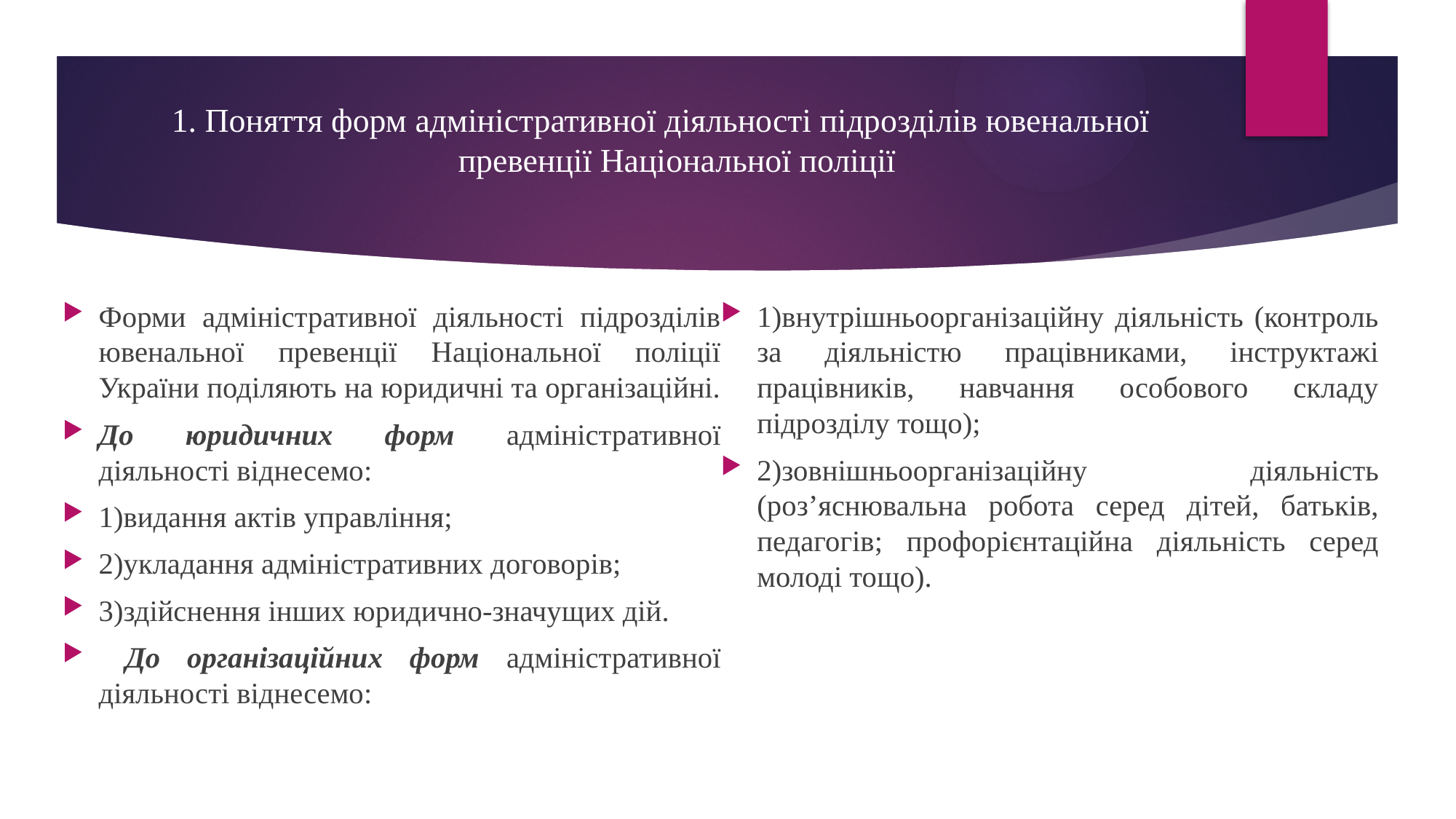

# 1. Поняття форм адміністративної діяльності підрозділів ювенальної превенції Національної поліції
Форми адміністративної діяльності підрозділів ювенальної превенції Національної поліції України поділяють на юридичні та організаційні.
До юридичних форм адміністративної діяльності віднесемо:
1)видання актів управління;
2)укладання адміністративних договорів;
3)здійснення інших юридично-значущих дій.
 До організаційних форм адміністративної діяльності віднесемо:
1)внутрішньоорганізаційну діяльність (контроль за діяльністю працівниками, інструктажі працівників, навчання особового складу підрозділу тощо);
2)зовнішньоорганізаційну діяльність (роз’яснювальна робота серед дітей, батьків, педагогів; профорієнтаційна діяльність серед молоді тощо).